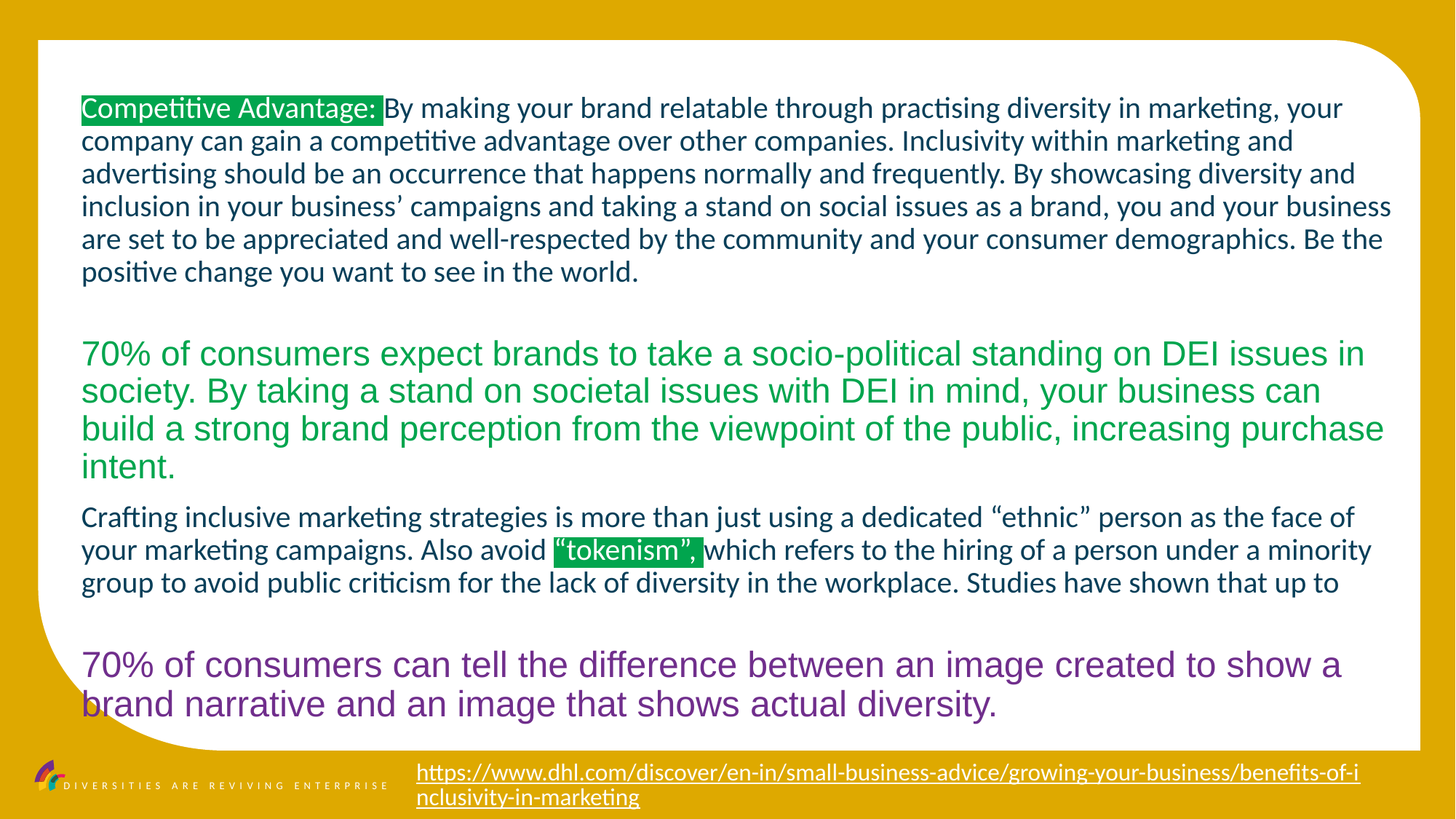

Competitive Advantage: By making your brand relatable through practising diversity in marketing, your company can gain a competitive advantage over other companies. Inclusivity within marketing and advertising should be an occurrence that happens normally and frequently. By showcasing diversity and inclusion in your business’ campaigns and taking a stand on social issues as a brand, you and your business are set to be appreciated and well-respected by the community and your consumer demographics. Be the positive change you want to see in the world.

70% of consumers expect brands to take a socio-political standing on DEI issues in society. By taking a stand on societal issues with DEI in mind, your business can build a strong brand perception from the viewpoint of the public, increasing purchase intent.
Crafting inclusive marketing strategies is more than just using a dedicated “ethnic” person as the face of your marketing campaigns. Also avoid “tokenism”, which refers to the hiring of a person under a minority group to avoid public criticism for the lack of diversity in the workplace. Studies have shown that up to

70% of consumers can tell the difference between an image created to show a brand narrative and an image that shows actual diversity.

https://www.dhl.com/discover/en-in/small-business-advice/growing-your-business/benefits-of-inclusivity-in-marketing